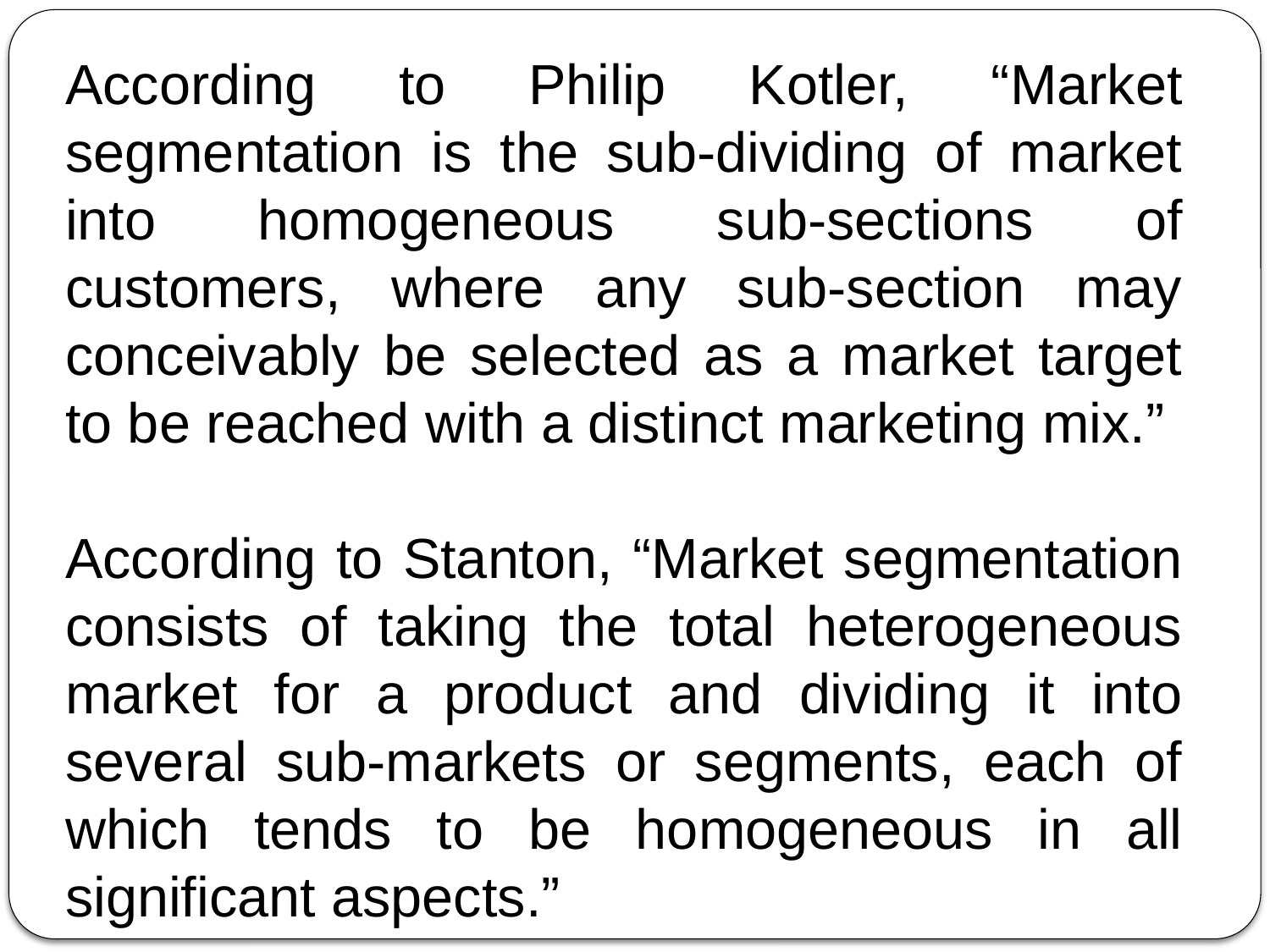

According to Philip Kotler, “Market segmentation is the sub-dividing of market into homogeneous sub-sections of customers, where any sub-section may conceivably be selected as a market target to be reached with a distinct marketing mix.”

According to Stanton, “Market segmentation consists of taking the total heterogeneous market for a product and dividing it into several sub-markets or segments, each of which tends to be homogeneous in all significant aspects.”